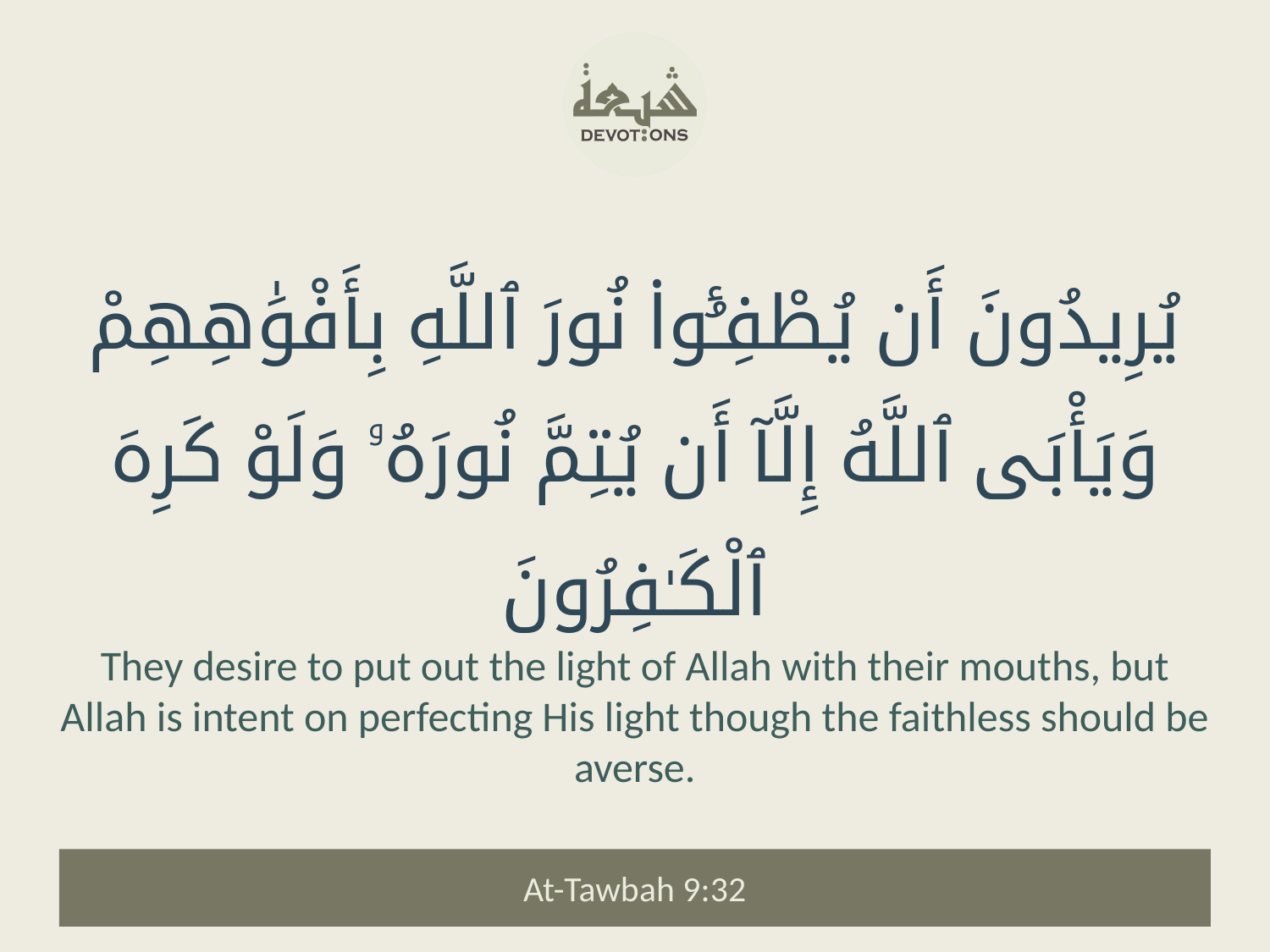

يُرِيدُونَ أَن يُطْفِـُٔوا۟ نُورَ ٱللَّهِ بِأَفْوَٰهِهِمْ وَيَأْبَى ٱللَّهُ إِلَّآ أَن يُتِمَّ نُورَهُۥ وَلَوْ كَرِهَ ٱلْكَـٰفِرُونَ
They desire to put out the light of Allah with their mouths, but Allah is intent on perfecting His light though the faithless should be averse.
At-Tawbah 9:32